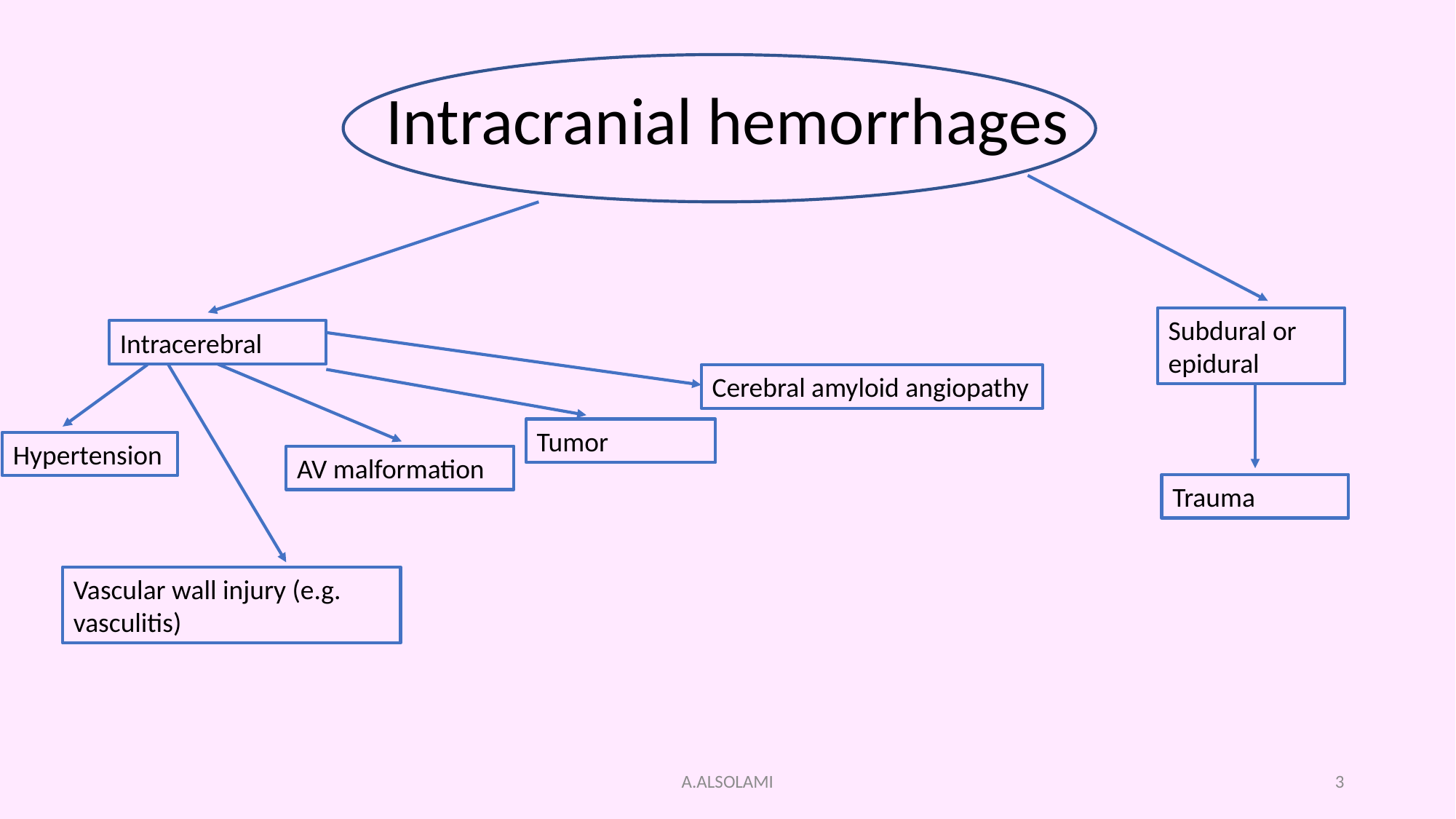

# Intracranial hemorrhages

Subdural or epidural
Intracerebral
Cerebral amyloid angiopathy
Tumor
Hypertension
AV malformation
Trauma
Vascular wall injury (e.g. vasculitis)
A.ALSOLAMI
3